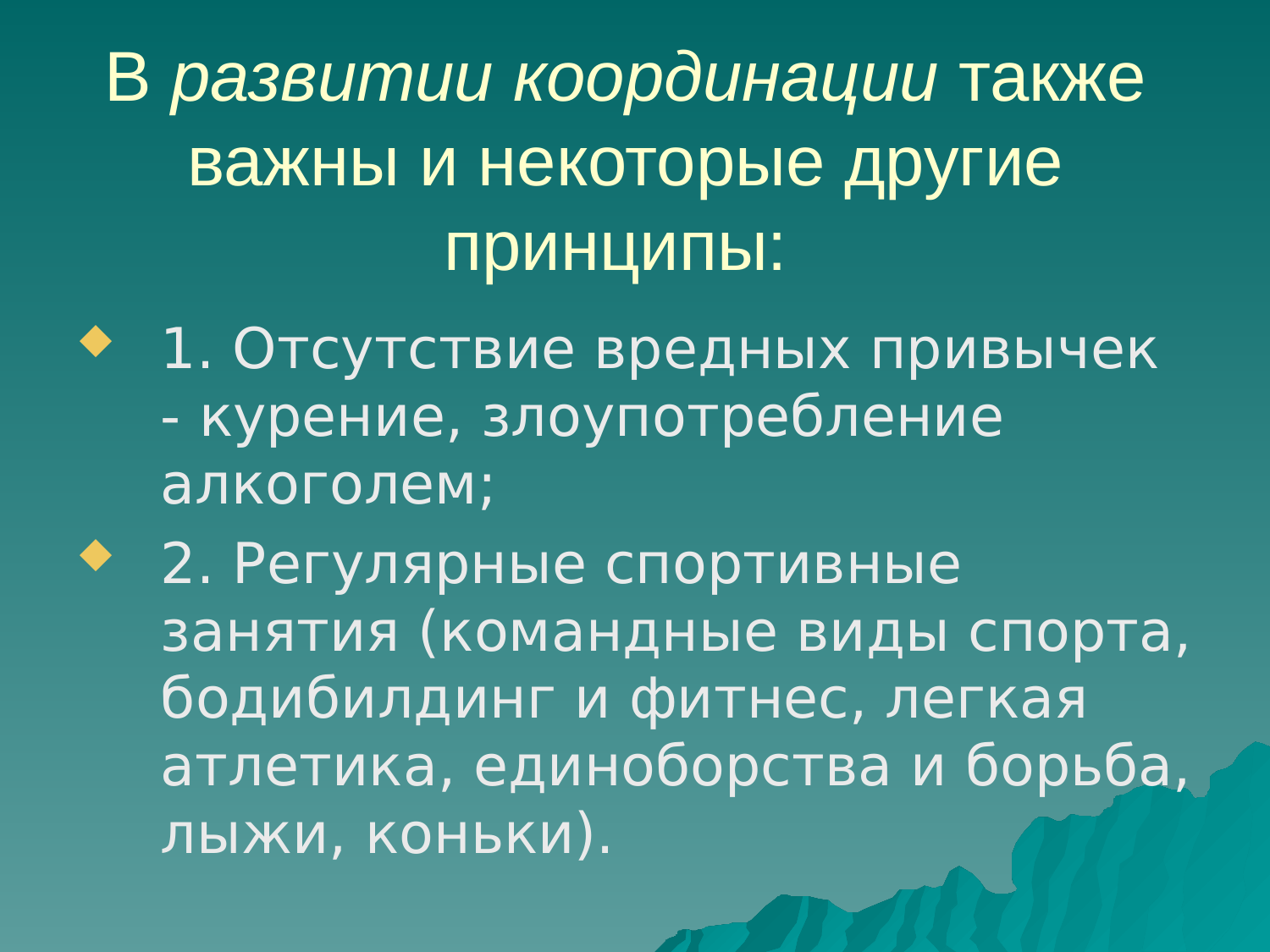

# В развитии координации также важны и некоторые другие принципы:
1. Отсутствие вредных привычек - курение, злоупотребление алкоголем;
2. Регулярные спортивные занятия (командные виды спорта, бодибилдинг и фитнес, легкая атлетика, единоборства и борьба, лыжи, коньки).